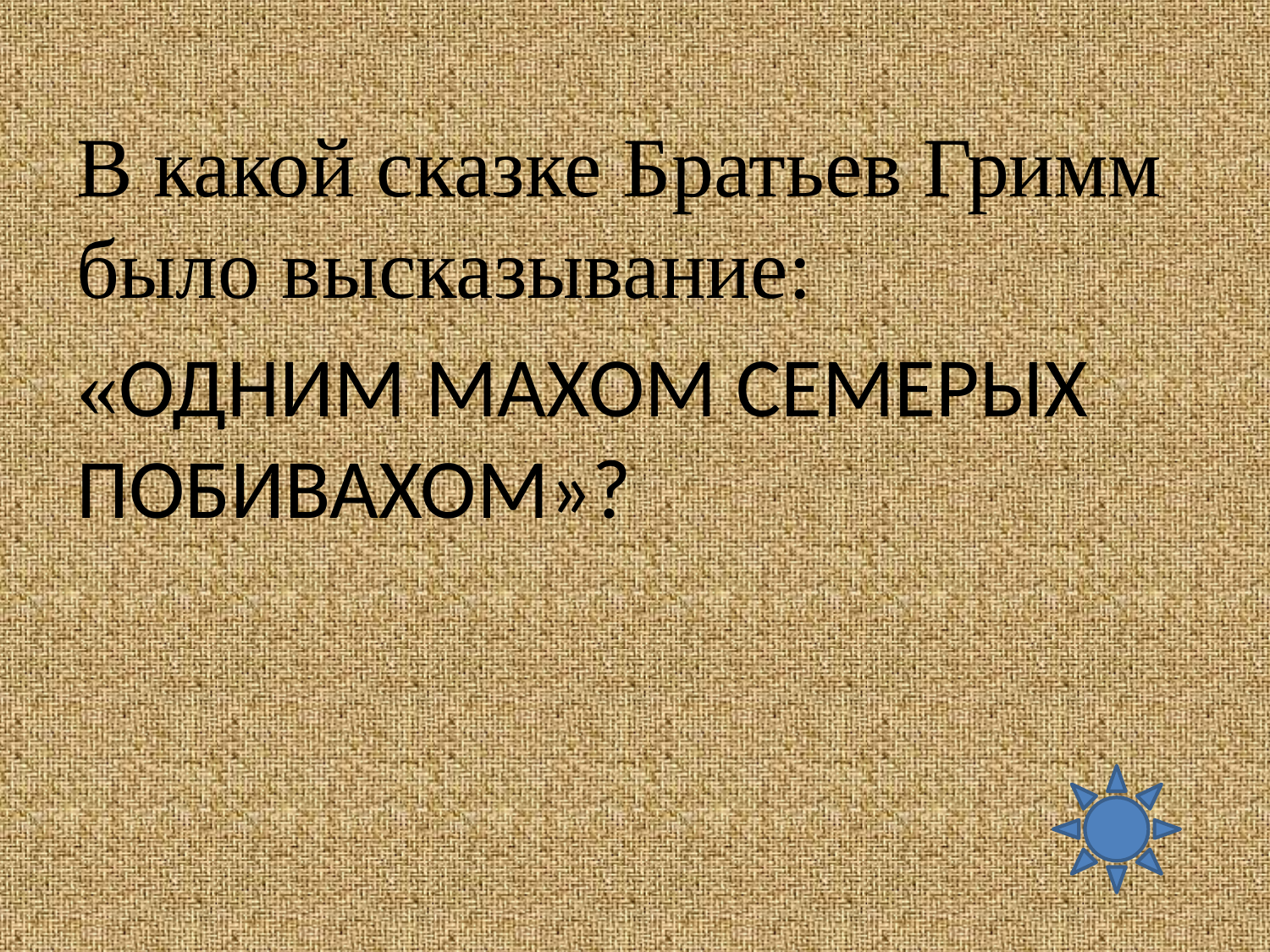

#
В какой сказке Братьев Гримм было высказывание:
«ОДНИМ МАХОМ СЕМЕРЫХ ПОБИВАХОМ»?